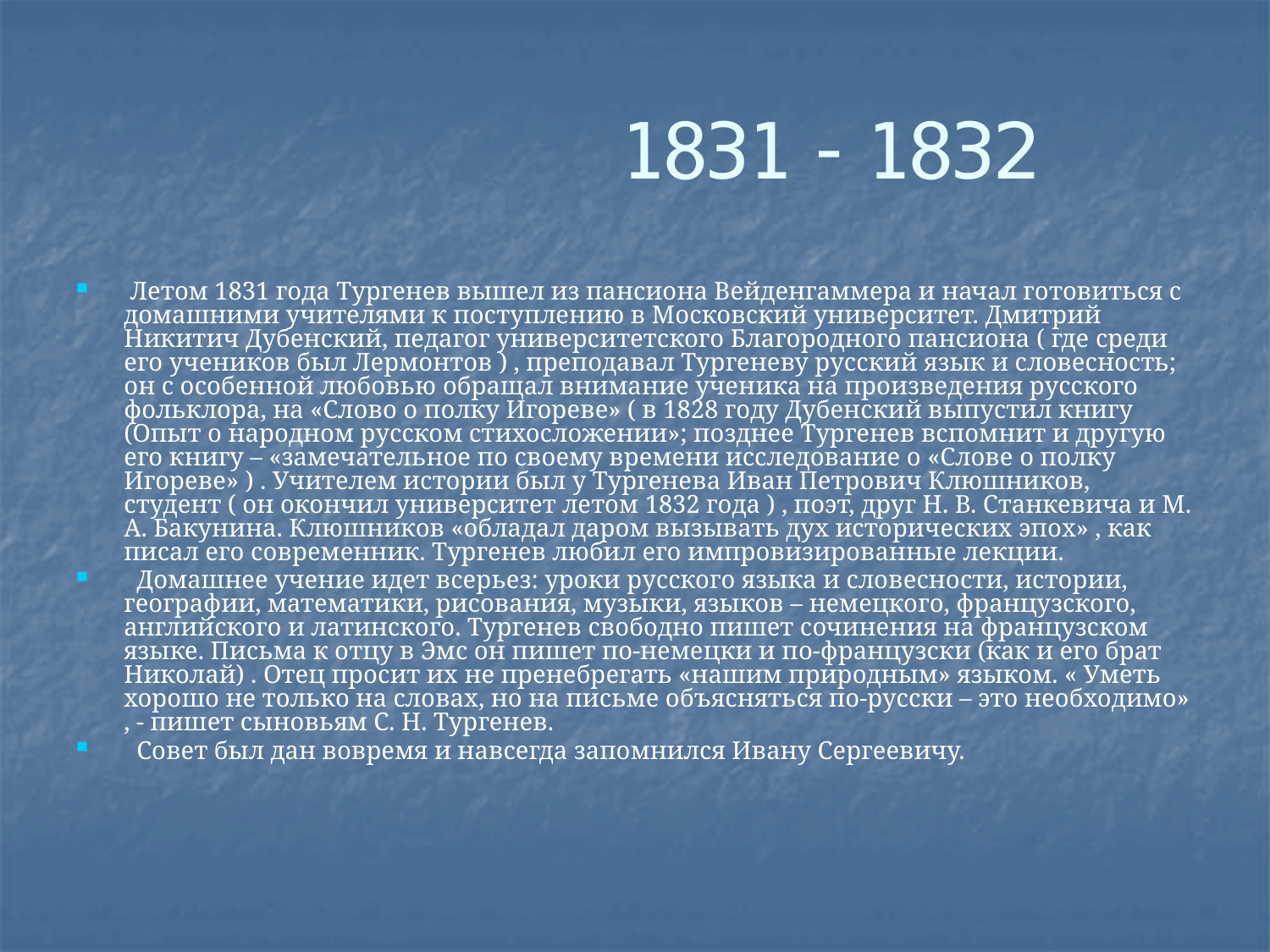

# 1831 - 1832
 Летом 1831 года Тургенев вышел из пансиона Вейденгаммера и начал готовиться с домашними учителями к поступлению в Московский университет. Дмитрий Никитич Дубенский, педагог университетского Благородного пансиона ( где среди его учеников был Лермонтов ) , преподавал Тургеневу русский язык и словесность; он с особенной любовью обращал внимание ученика на произведения русского фольклора, на «Слово о полку Игореве» ( в 1828 году Дубенский выпустил книгу (Опыт о народном русском стихосложении»; позднее Тургенев вспомнит и другую его книгу – «замечательное по своему времени исследование о «Слове о полку Игореве» ) . Учителем истории был у Тургенева Иван Петрович Клюшников, студент ( он окончил университет летом 1832 года ) , поэт, друг Н. В. Станкевича и М. А. Бакунина. Клюшников «обладал даром вызывать дух исторических эпох» , как писал его современник. Тургенев любил его импровизированные лекции.
  Домашнее учение идет всерьез: уроки русского языка и словесности, истории, географии, математики, рисования, музыки, языков – немецкого, французского, английского и латинского. Тургенев свободно пишет сочинения на французском языке. Письма к отцу в Эмс он пишет по-немецки и по-французски (как и его брат Николай) . Отец просит их не пренебрегать «нашим природным» языком. « Уметь хорошо не только на словах, но на письме объясняться по-русски – это необходимо» , - пишет сыновьям С. Н. Тургенев.
  Совет был дан вовремя и навсегда запомнился Ивану Сергеевичу.